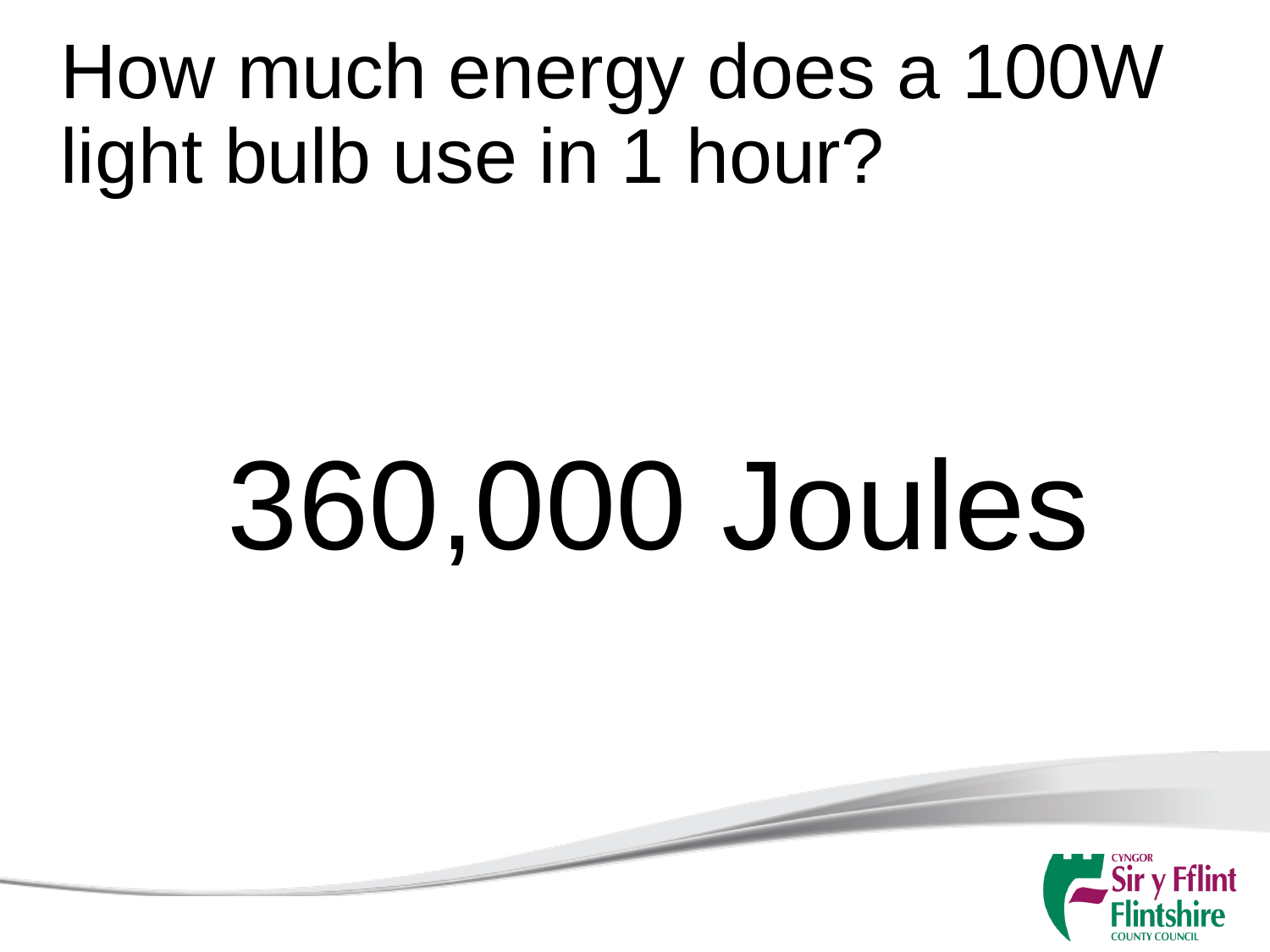

How much energy does a 100W light bulb use in 1 hour?
360,000 Joules